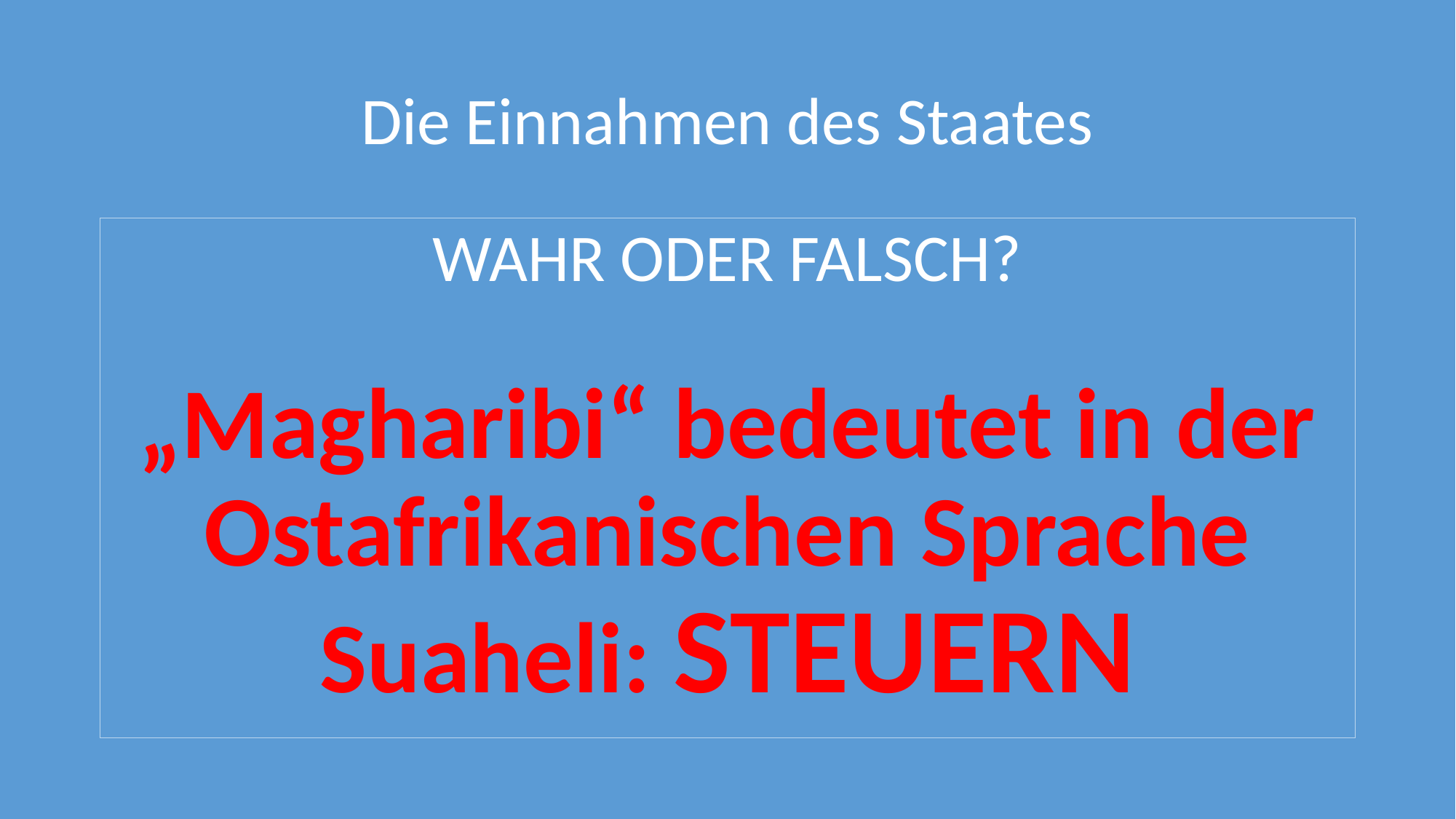

# Die Einnahmen des Staates
WAHR ODER FALSCH?

„Magharibi“ bedeutet in der Ostafrikanischen Sprache Suaheli: STEUERN